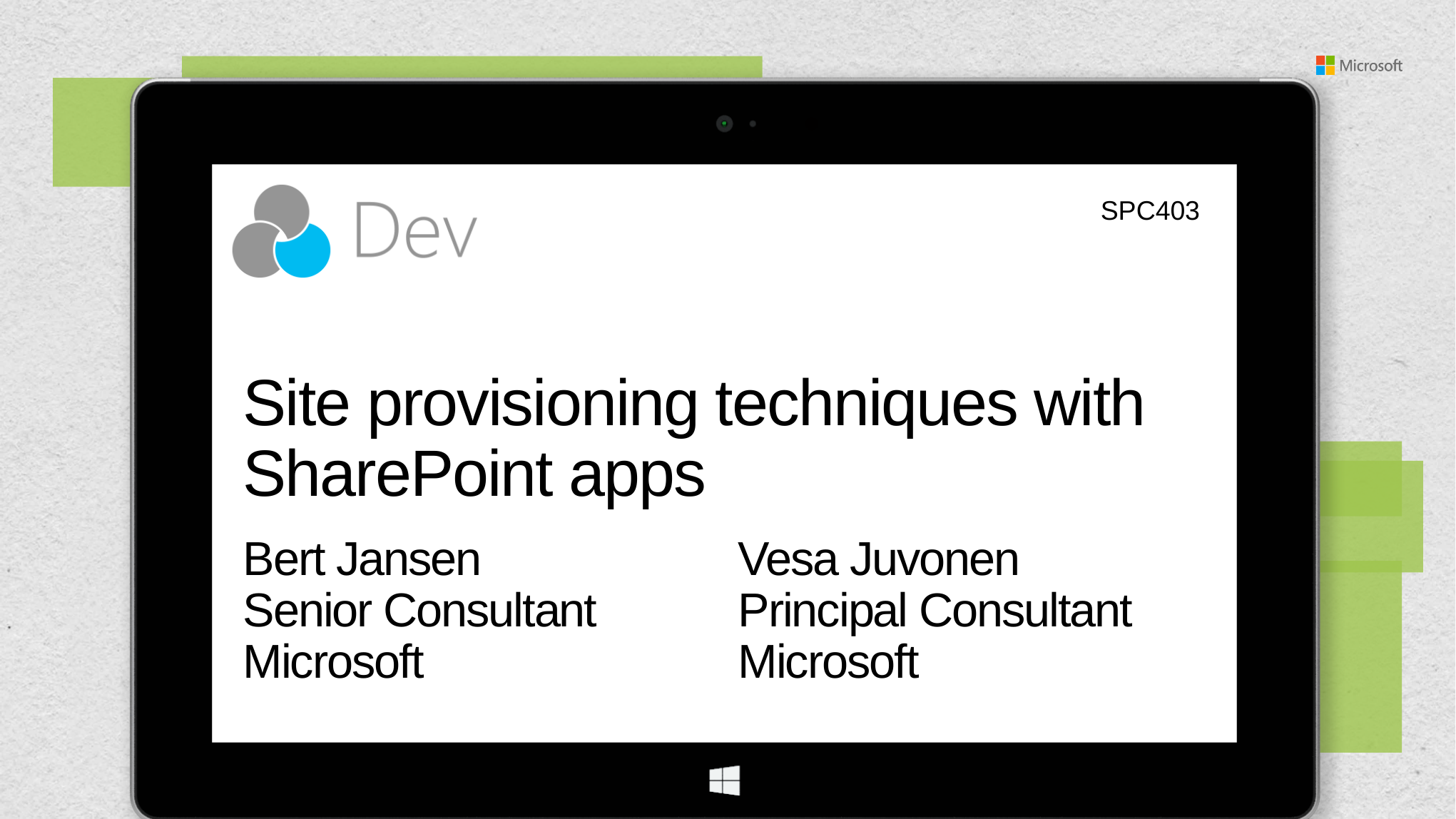

SPC403
# Site provisioning techniques with SharePoint apps
Bert Jansen
Senior Consultant
Microsoft
Vesa Juvonen
Principal Consultant
Microsoft